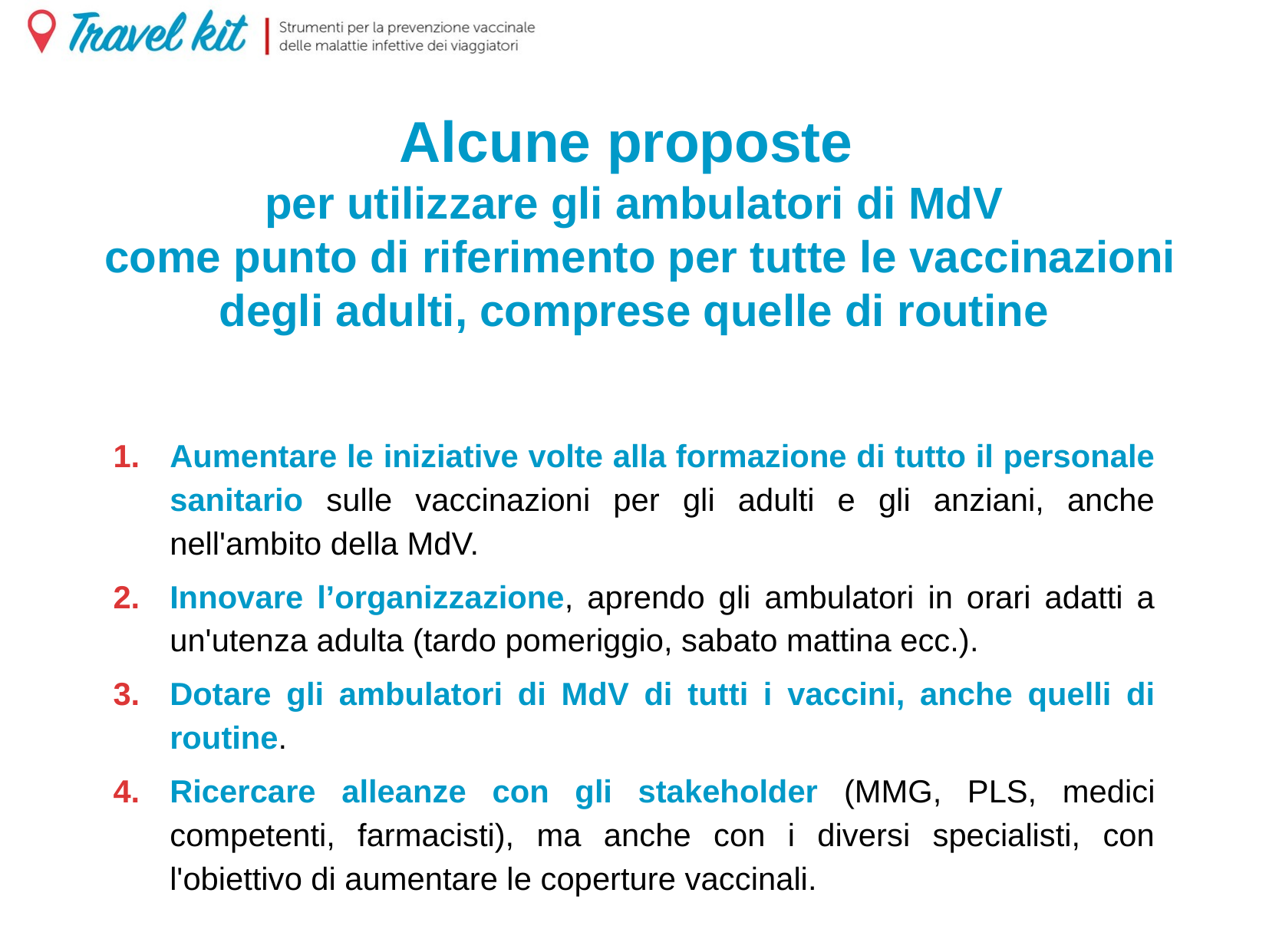

# Alcune proposte per utilizzare gli ambulatori di MdV come punto di riferimento per tutte le vaccinazioni degli adulti, comprese quelle di routine
Aumentare le iniziative volte alla formazione di tutto il personale sanitario sulle vaccinazioni per gli adulti e gli anziani, anche nell'ambito della MdV.
Innovare l’organizzazione, aprendo gli ambulatori in orari adatti a un'utenza adulta (tardo pomeriggio, sabato mattina ecc.).
Dotare gli ambulatori di MdV di tutti i vaccini, anche quelli di routine.
Ricercare alleanze con gli stakeholder (MMG, PLS, medici competenti, farmacisti), ma anche con i diversi specialisti, con l'obiettivo di aumentare le coperture vaccinali.